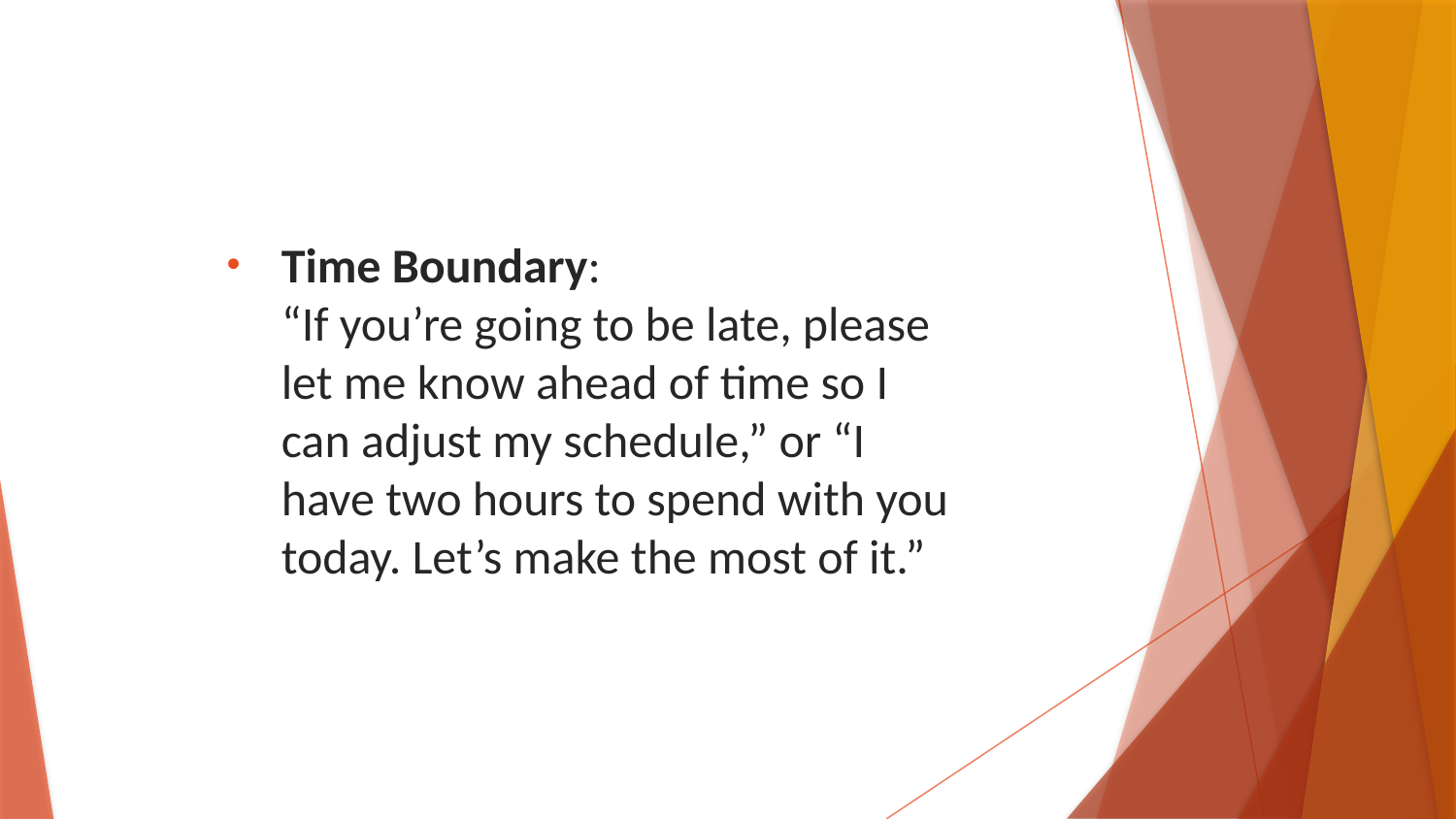

Time Boundary:
“If you’re going to be late, please let me know ahead of time so I can adjust my schedule,” or “I have two hours to spend with you today. Let’s make the most of it.”